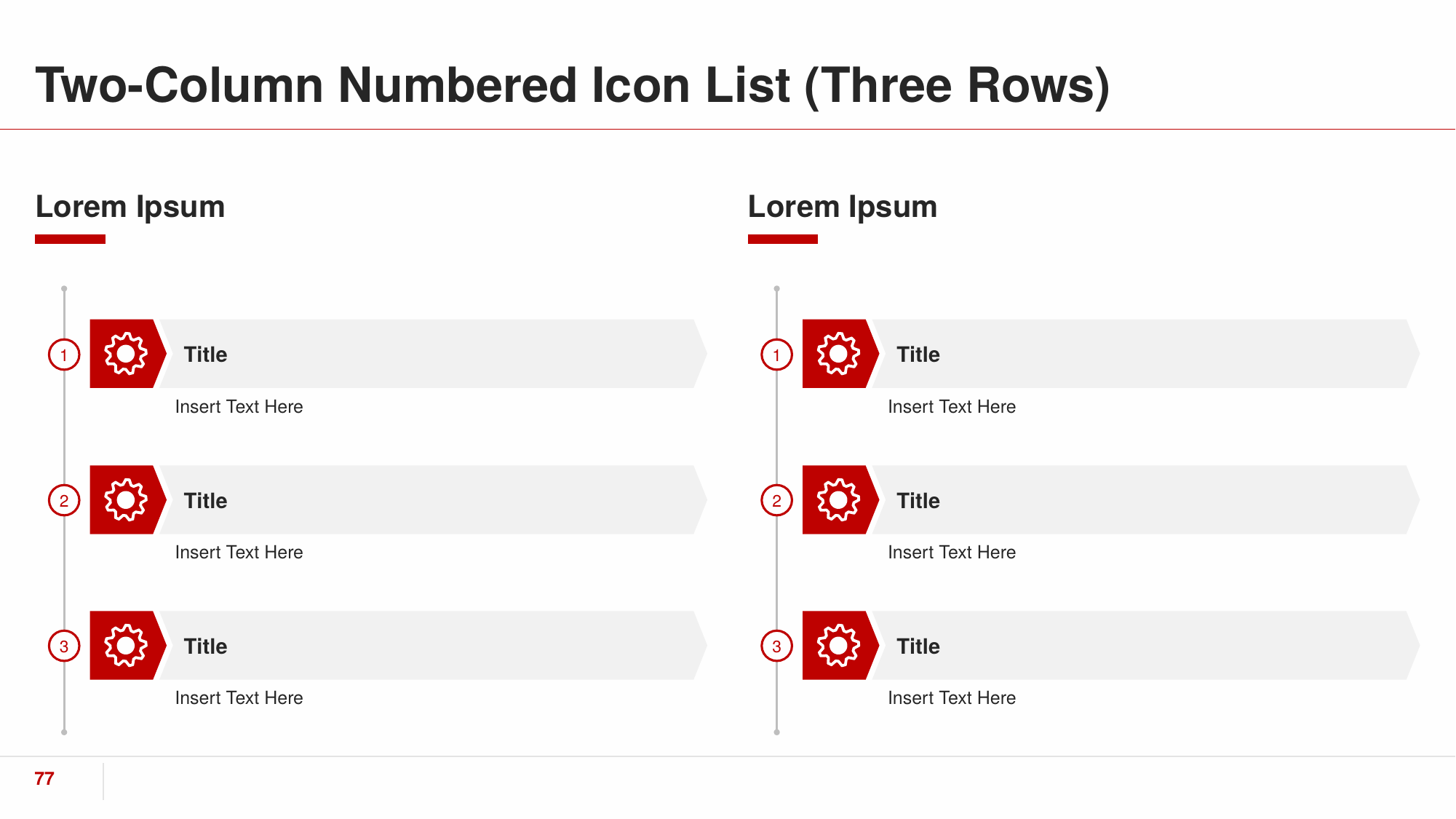

# Two-Column Numbered Icon List (Three Rows)
Lorem Ipsum
Lorem Ipsum

Title

1
Insert Text Here

Title

2
Insert Text Here

Title

3
Insert Text Here

Title

1
Insert Text Here

Title

2
Insert Text Here

Title

3
Insert Text Here
77